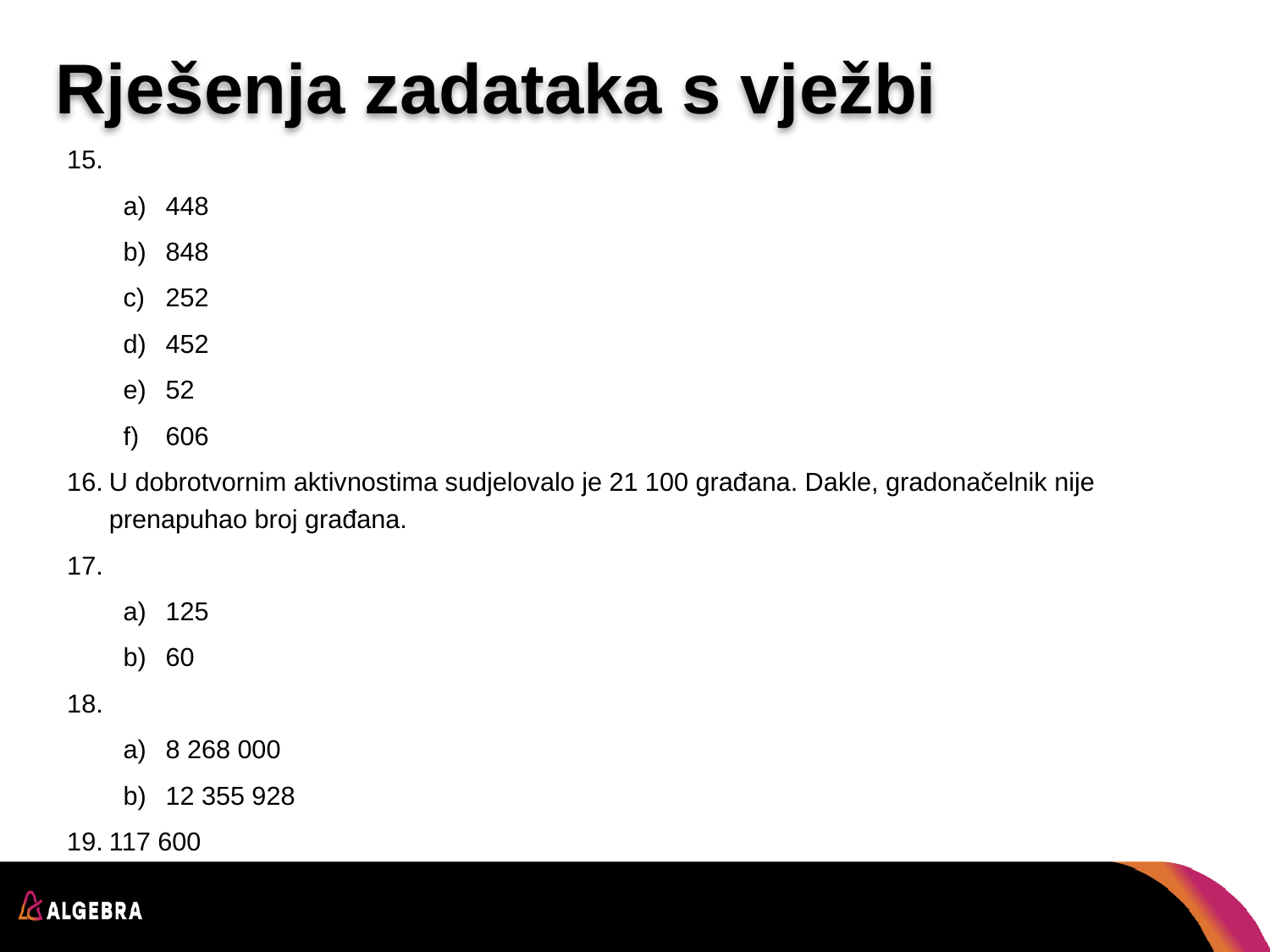

# Rješenja zadataka s vježbi

448
848
252
452
52
606
U dobrotvornim aktivnostima sudjelovalo je 21 100 građana. Dakle, gradonačelnik nije prenapuhao broj građana.

125
60

8 268 000
12 355 928
117 600